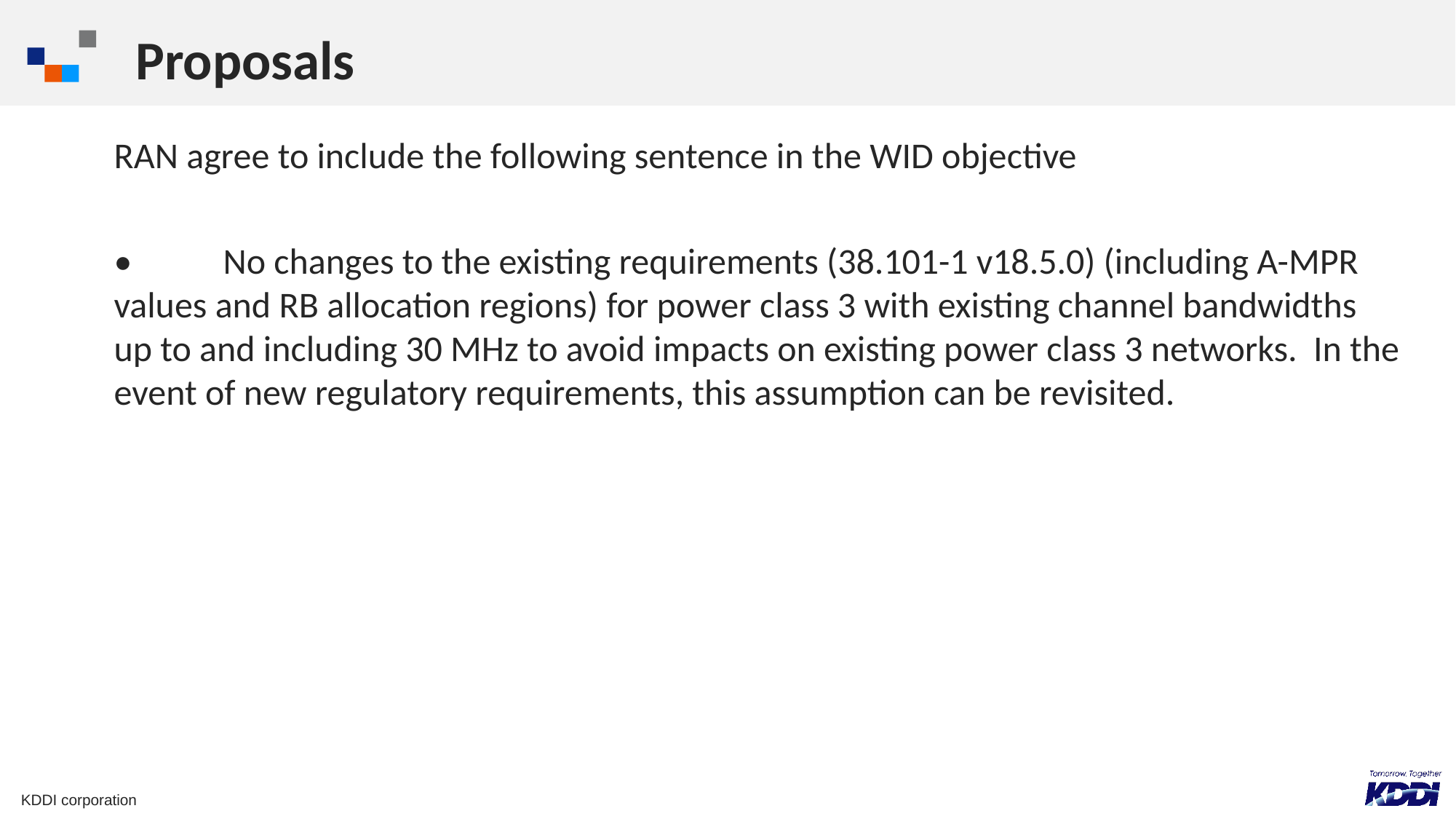

# Proposals
RAN agree to include the following sentence in the WID objective

•	No changes to the existing requirements (38.101-1 v18.5.0) (including A-MPR values and RB allocation regions) for power class 3 with existing channel bandwidths up to and including 30 MHz to avoid impacts on existing power class 3 networks.  In the event of new regulatory requirements, this assumption can be revisited.